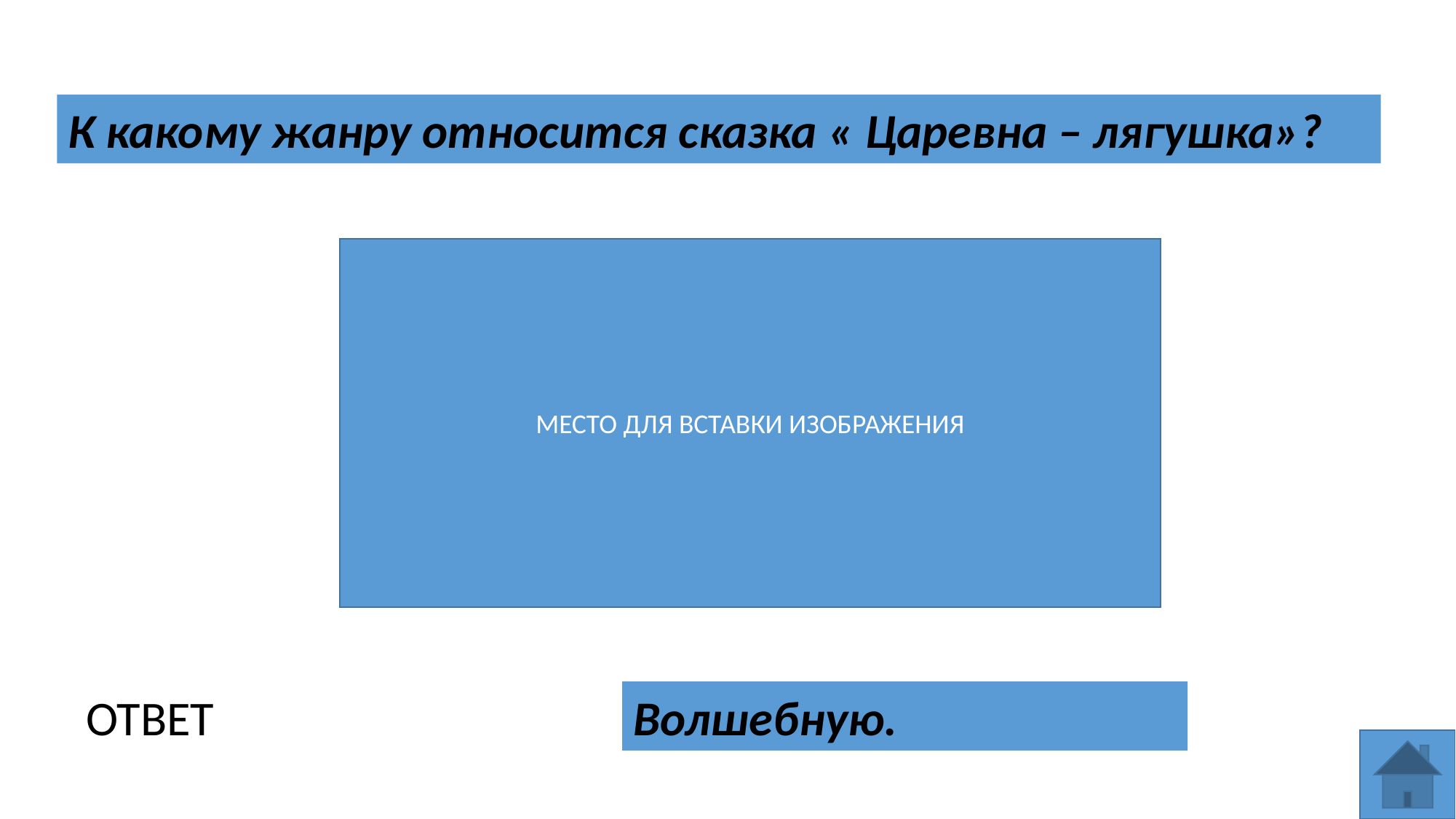

К какому жанру относится сказка « Царевна – лягушка»?
МЕСТО ДЛЯ ВСТАВКИ ИЗОБРАЖЕНИЯ
Волшебную.
ОТВЕТ